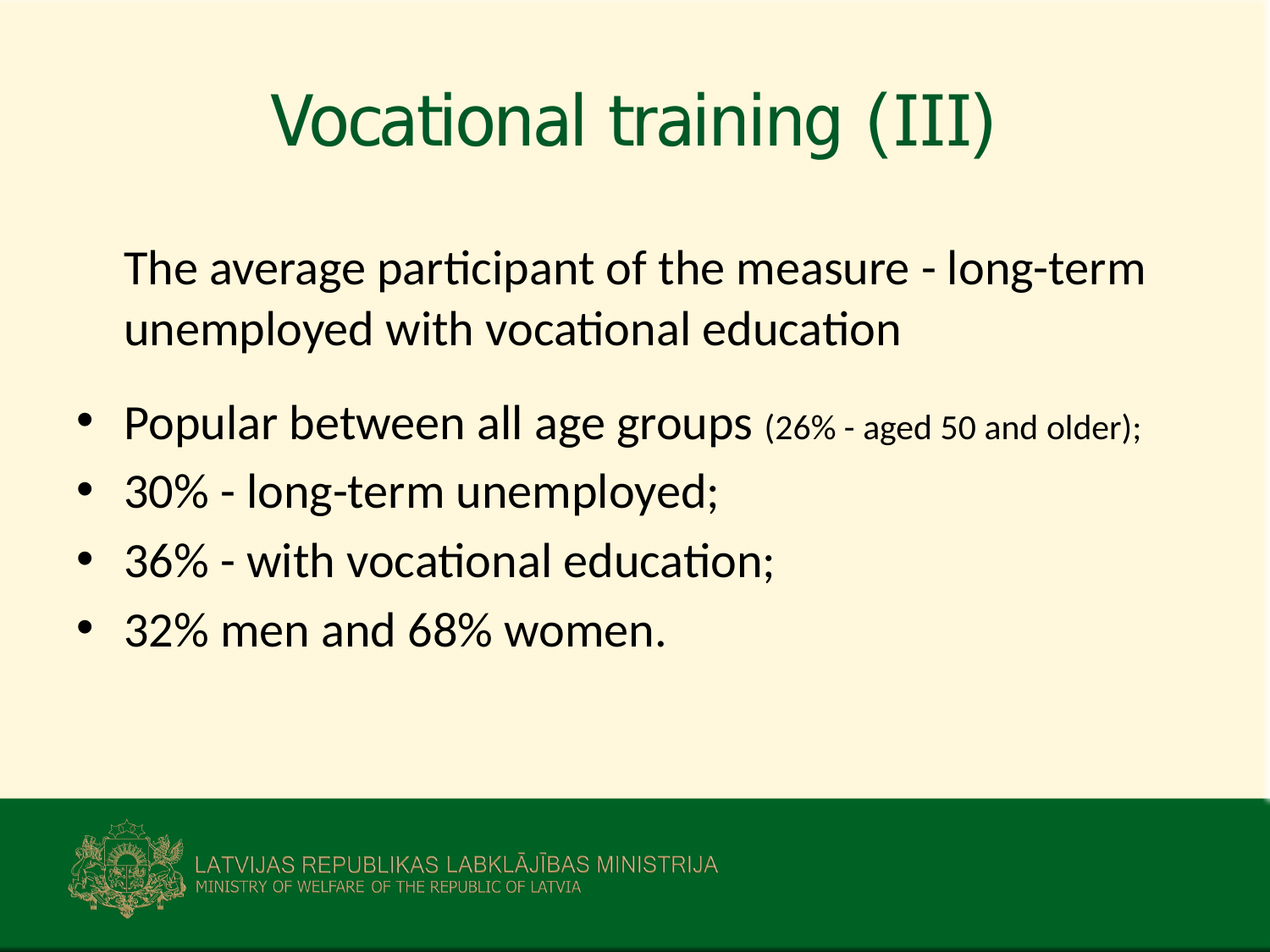

# Vocational training (III)
	The average participant of the measure - long-term unemployed with vocational education

Popular between all age groups (26% - aged 50 and older);
30% - long-term unemployed;
36% - with vocational education;
32% men and 68% women.